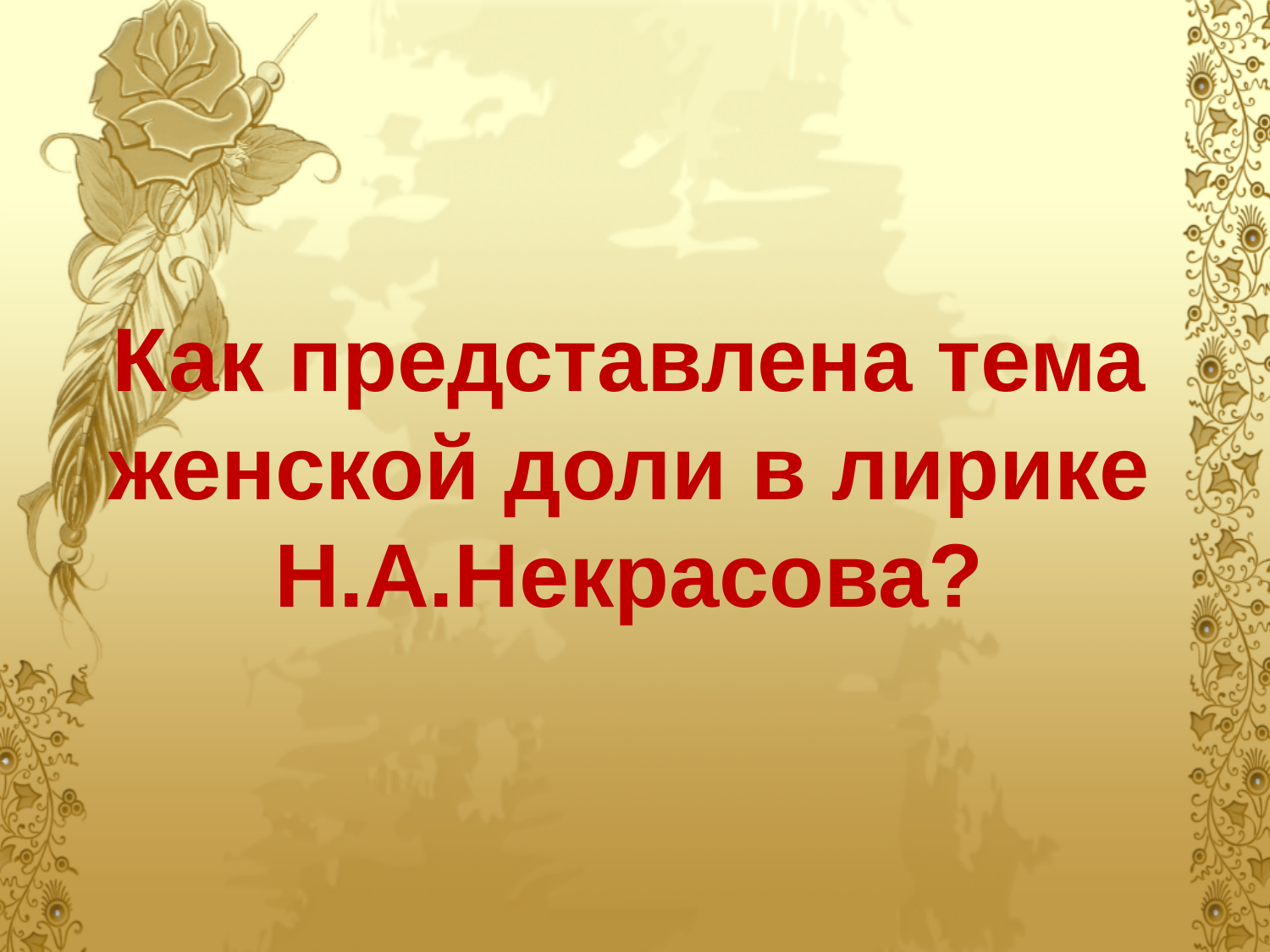

# Как представлена тема женской доли в лирике Н.А.Некрасова?